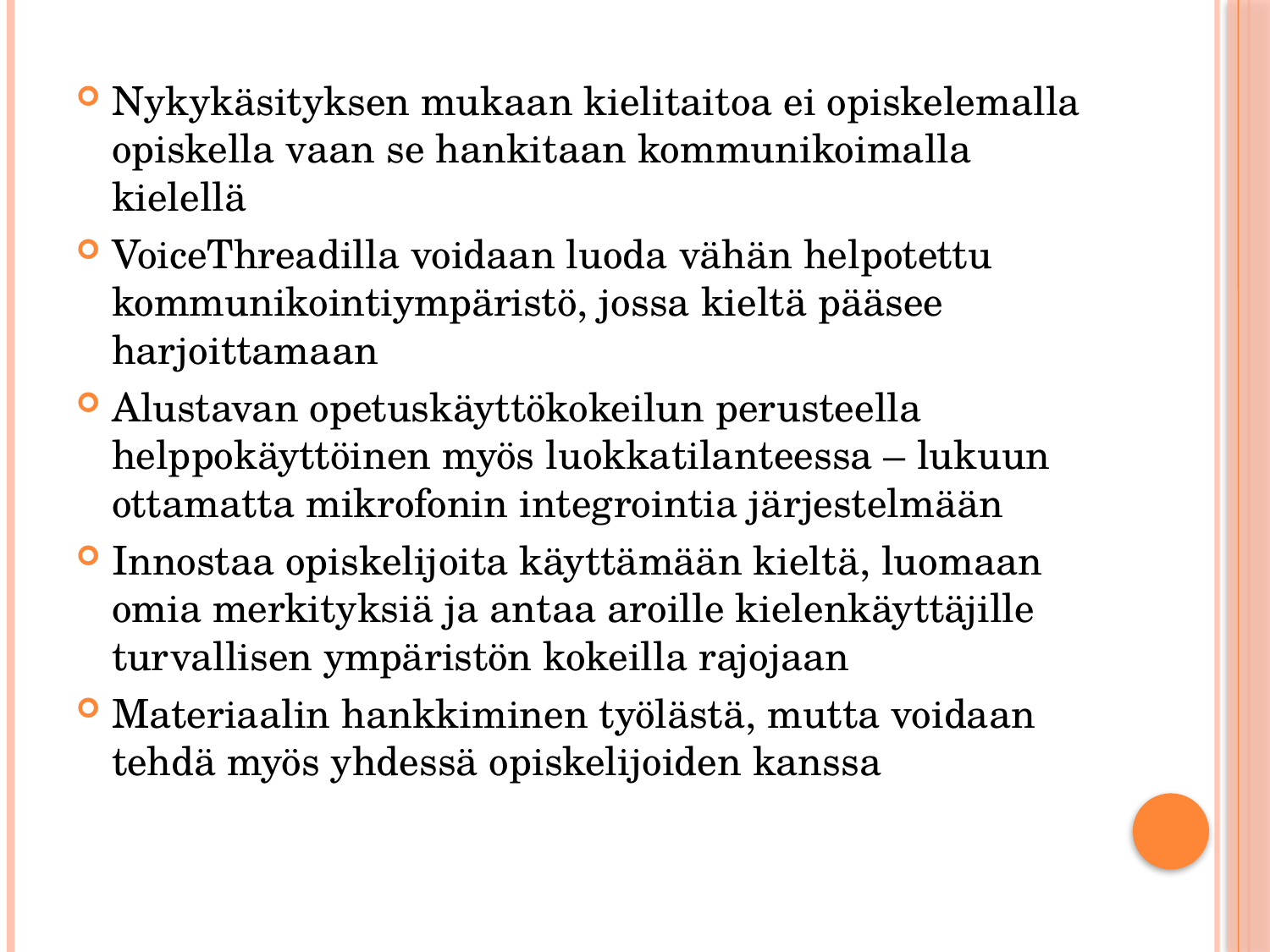

#
Nykykäsityksen mukaan kielitaitoa ei opiskelemalla opiskella vaan se hankitaan kommunikoimalla kielellä
VoiceThreadilla voidaan luoda vähän helpotettu kommunikointiympäristö, jossa kieltä pääsee harjoittamaan
Alustavan opetuskäyttökokeilun perusteella helppokäyttöinen myös luokkatilanteessa – lukuun ottamatta mikrofonin integrointia järjestelmään
Innostaa opiskelijoita käyttämään kieltä, luomaan omia merkityksiä ja antaa aroille kielenkäyttäjille turvallisen ympäristön kokeilla rajojaan
Materiaalin hankkiminen työlästä, mutta voidaan tehdä myös yhdessä opiskelijoiden kanssa